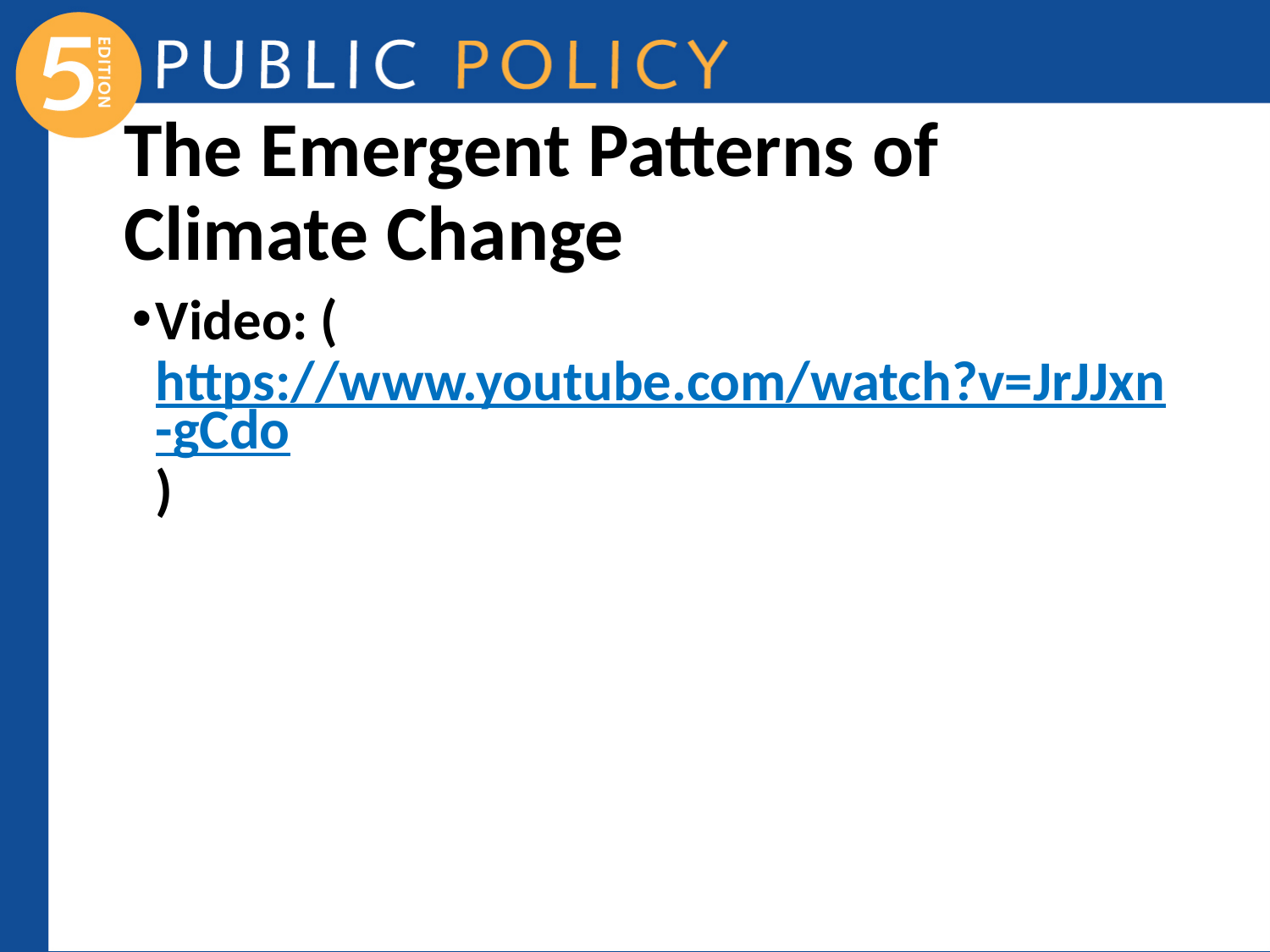

# The Emergent Patterns of Climate Change
Video: (https://www.youtube.com/watch?v=JrJJxn-gCdo)